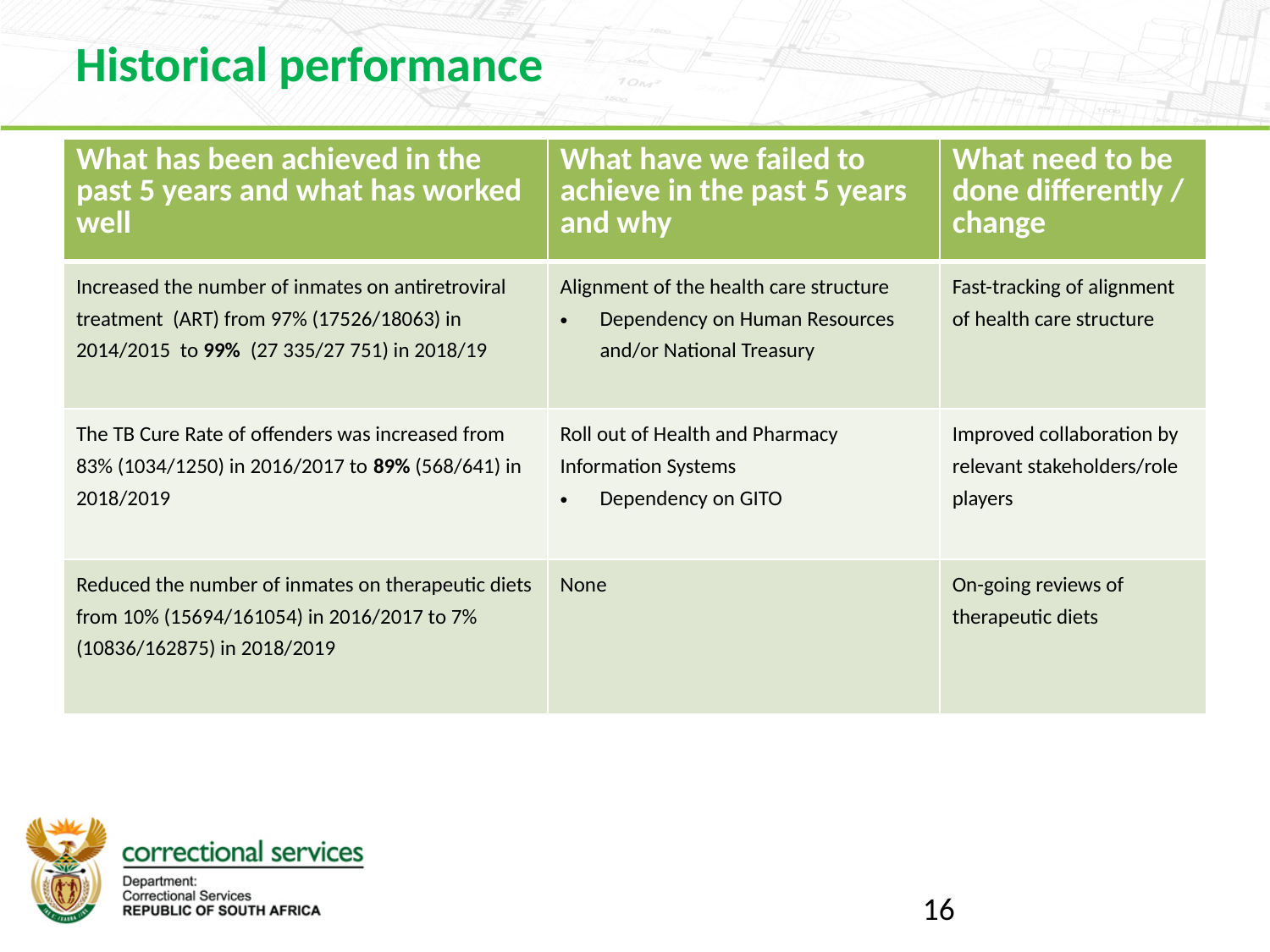

Historical performance
| What has been achieved in the past 5 years and what has worked well | What have we failed to achieve in the past 5 years and why | What need to be done differently / change |
| --- | --- | --- |
| Increased the number of inmates on antiretroviral treatment (ART) from 97% (17526/18063) in 2014/2015 to 99% (27 335/27 751) in 2018/19 | Alignment of the health care structure Dependency on Human Resources and/or National Treasury | Fast-tracking of alignment of health care structure |
| The TB Cure Rate of offenders was increased from 83% (1034/1250) in 2016/2017 to 89% (568/641) in 2018/2019 | Roll out of Health and Pharmacy Information Systems Dependency on GITO | Improved collaboration by relevant stakeholders/role players |
| Reduced the number of inmates on therapeutic diets from 10% (15694/161054) in 2016/2017 to 7% (10836/162875) in 2018/2019 | None | On-going reviews of therapeutic diets |
16